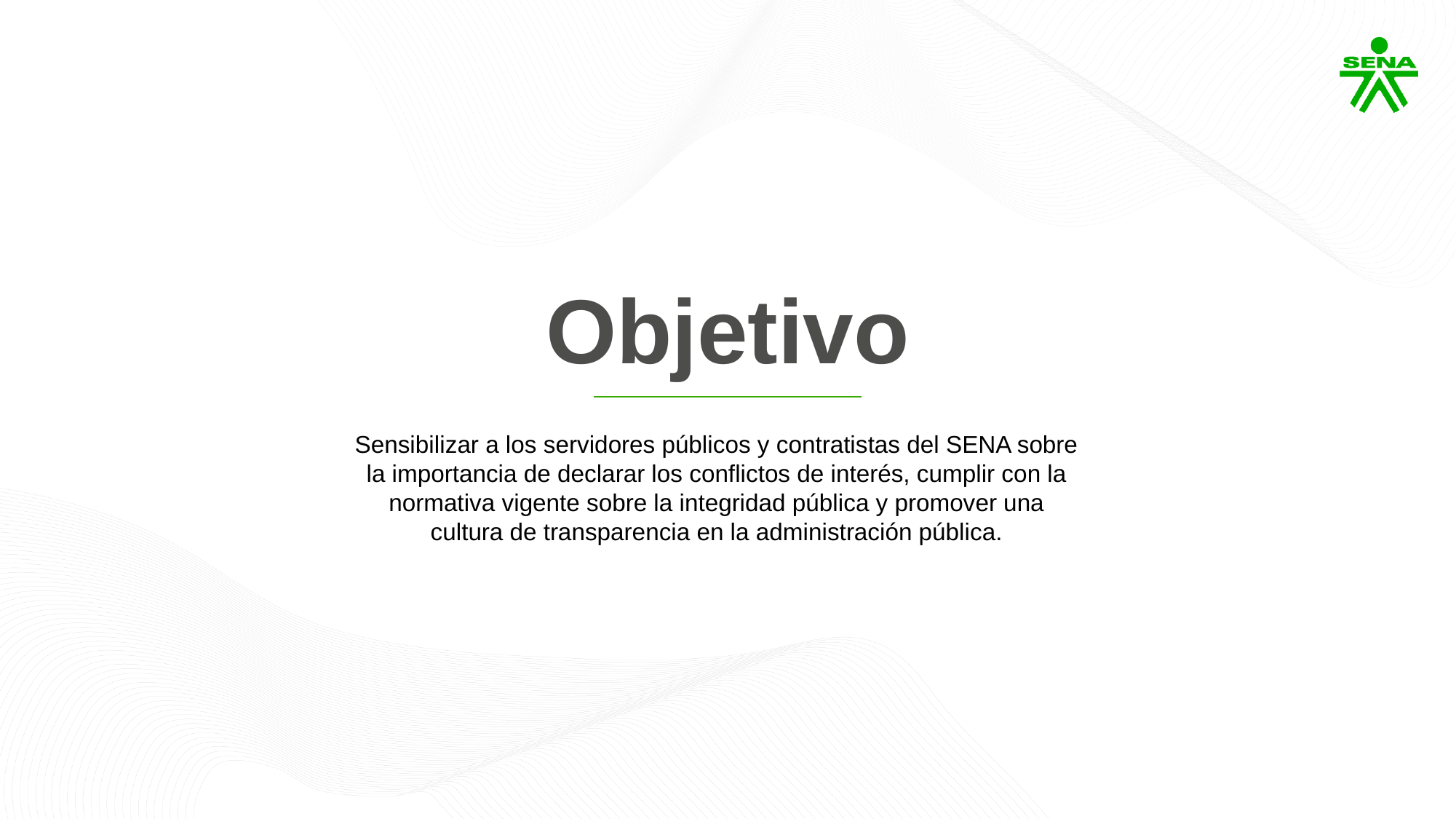

Objetivo
Sensibilizar a los servidores públicos y contratistas del SENA sobre la importancia de declarar los conflictos de interés, cumplir con la normativa vigente sobre la integridad pública y promover una cultura de transparencia en la administración pública.